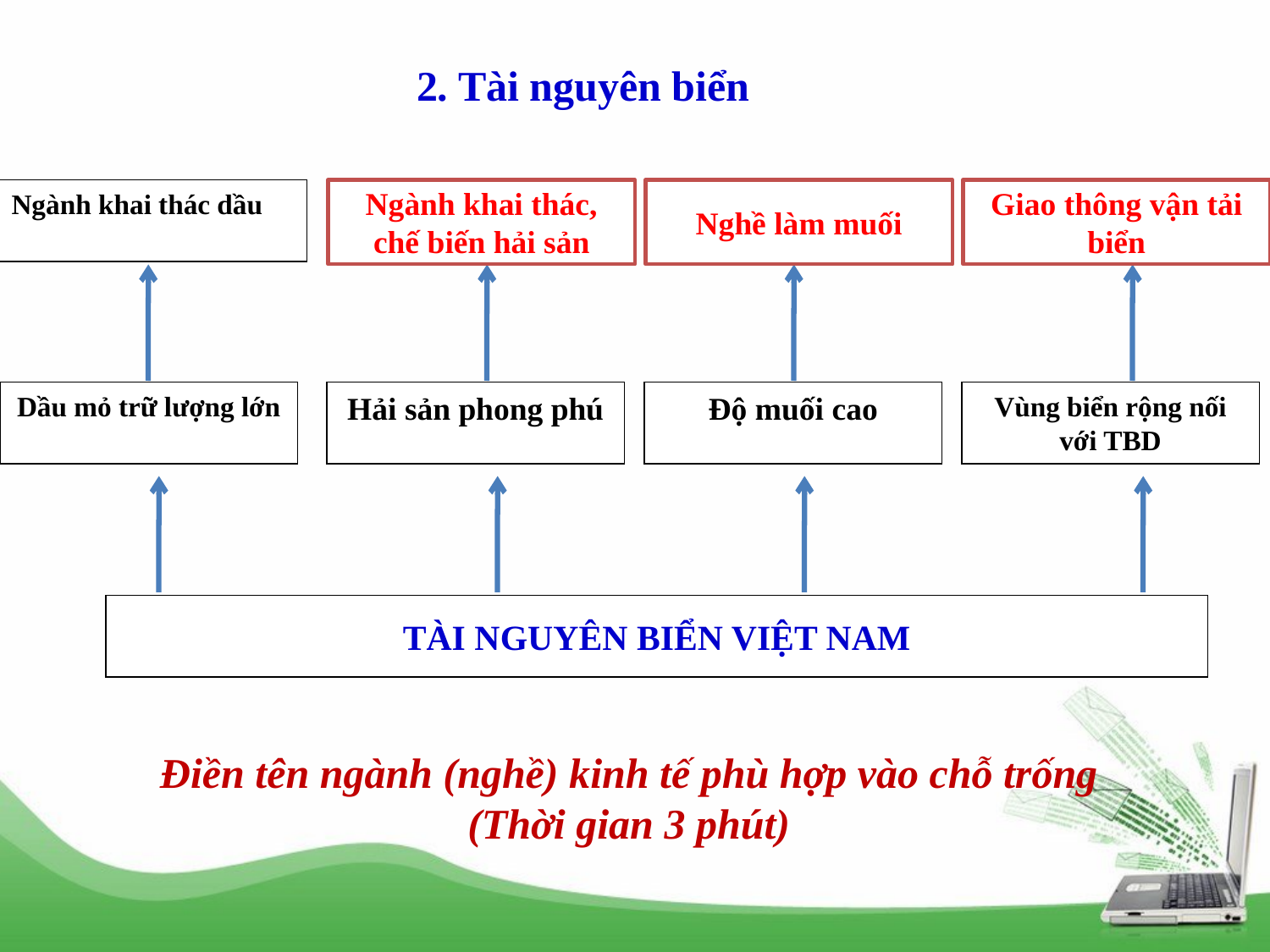

2. Tài nguyên biển
Ngành khai thác dầu
Ngành …(1)……..
Ngành khai thác, chế biến hải sản
Ngành …(2)……….
Nghề làm muối
Ngành …(3)………
Giao thông vận tải biển
Dầu mỏ trữ lượng lớn
Hải sản phong phú
Độ muối cao
Vùng biển rộng nối với TBD
TÀI NGUYÊN BIỂN VIỆT NAM
Điền tên ngành (nghề) kinh tế phù hợp vào chỗ trống
(Thời gian 3 phút)